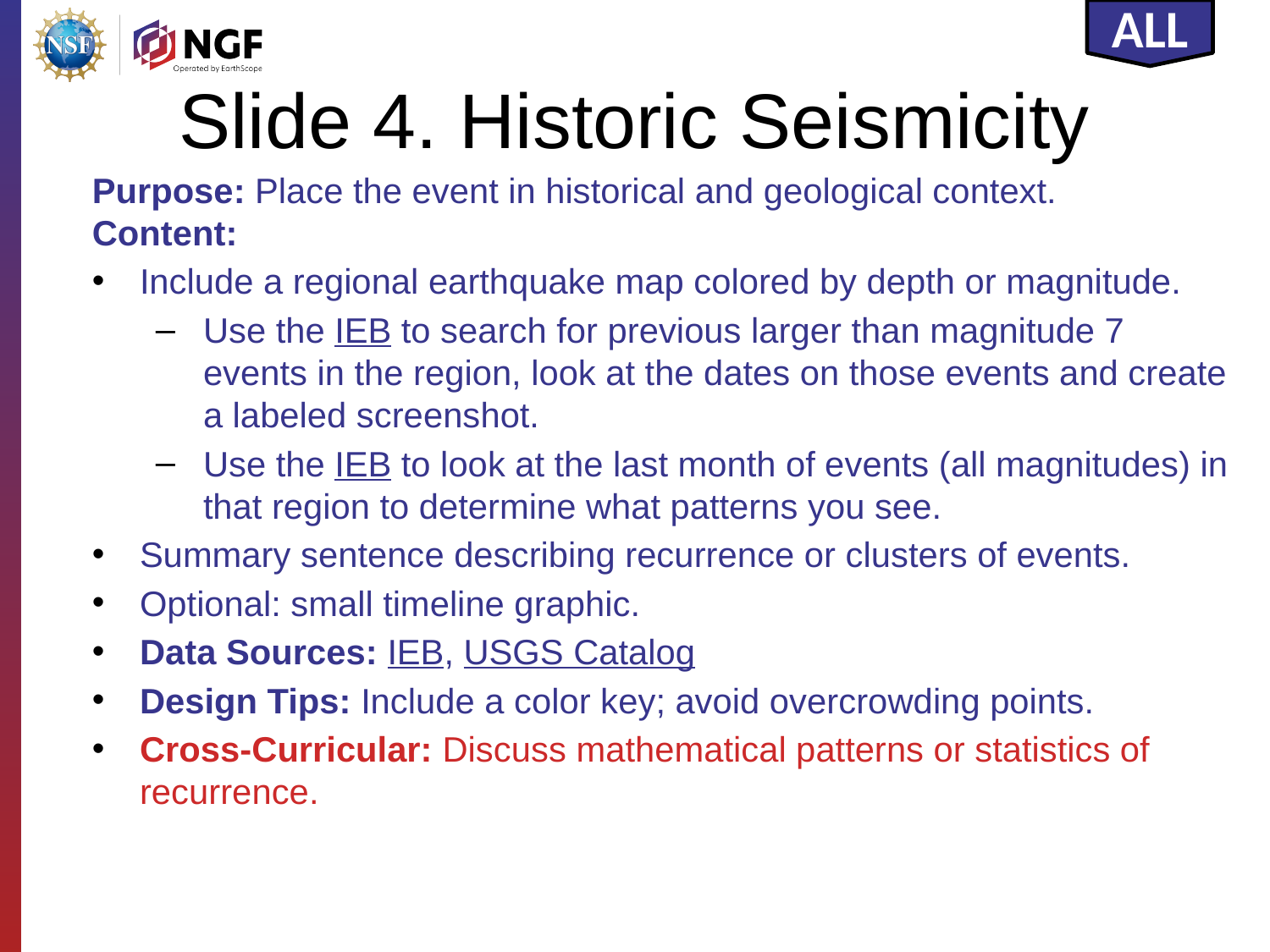

ALL
# Slide 4. Historic Seismicity
Purpose: Place the event in historical and geological context.
Content:
Include a regional earthquake map colored by depth or magnitude.
Use the IEB to search for previous larger than magnitude 7 events in the region, look at the dates on those events and create a labeled screenshot.
Use the IEB to look at the last month of events (all magnitudes) in that region to determine what patterns you see.
Summary sentence describing recurrence or clusters of events.
Optional: small timeline graphic.
Data Sources: IEB, USGS Catalog
Design Tips: Include a color key; avoid overcrowding points.
Cross-Curricular: Discuss mathematical patterns or statistics of recurrence.